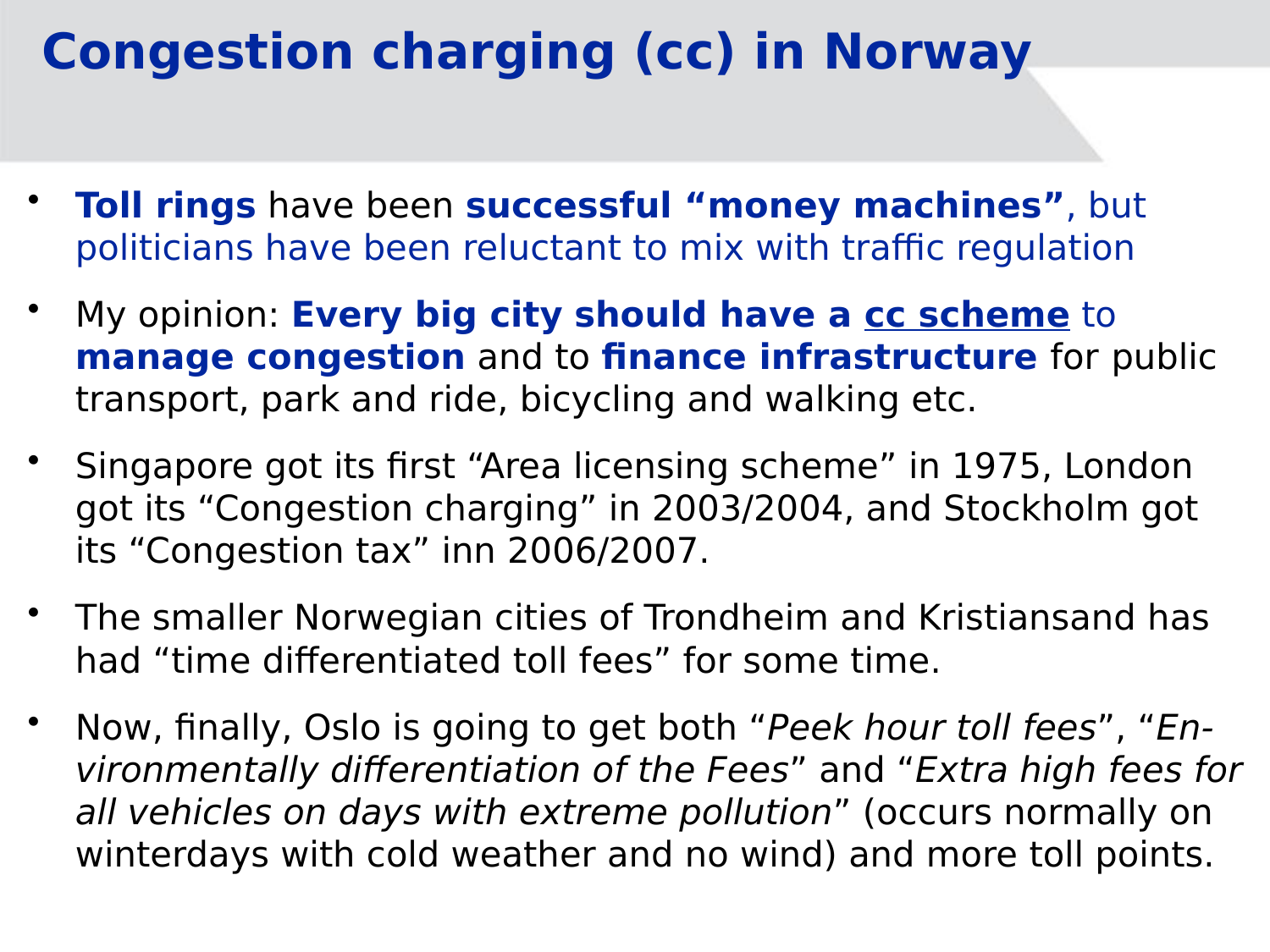

# Congestion charging (cc) in Norway
Toll rings have been successful “money machines”, but politicians have been reluctant to mix with traffic regulation
My opinion: Every big city should have a cc scheme to manage congestion and to finance infrastructure for public transport, park and ride, bicycling and walking etc.
Singapore got its first “Area licensing scheme” in 1975, London got its “Congestion charging” in 2003/2004, and Stockholm got its “Congestion tax” inn 2006/2007.
The smaller Norwegian cities of Trondheim and Kristiansand has had “time differentiated toll fees” for some time.
Now, finally, Oslo is going to get both “Peek hour toll fees”, “En-vironmentally differentiation of the Fees” and “Extra high fees for all vehicles on days with extreme pollution” (occurs normally on winterdays with cold weather and no wind) and more toll points.